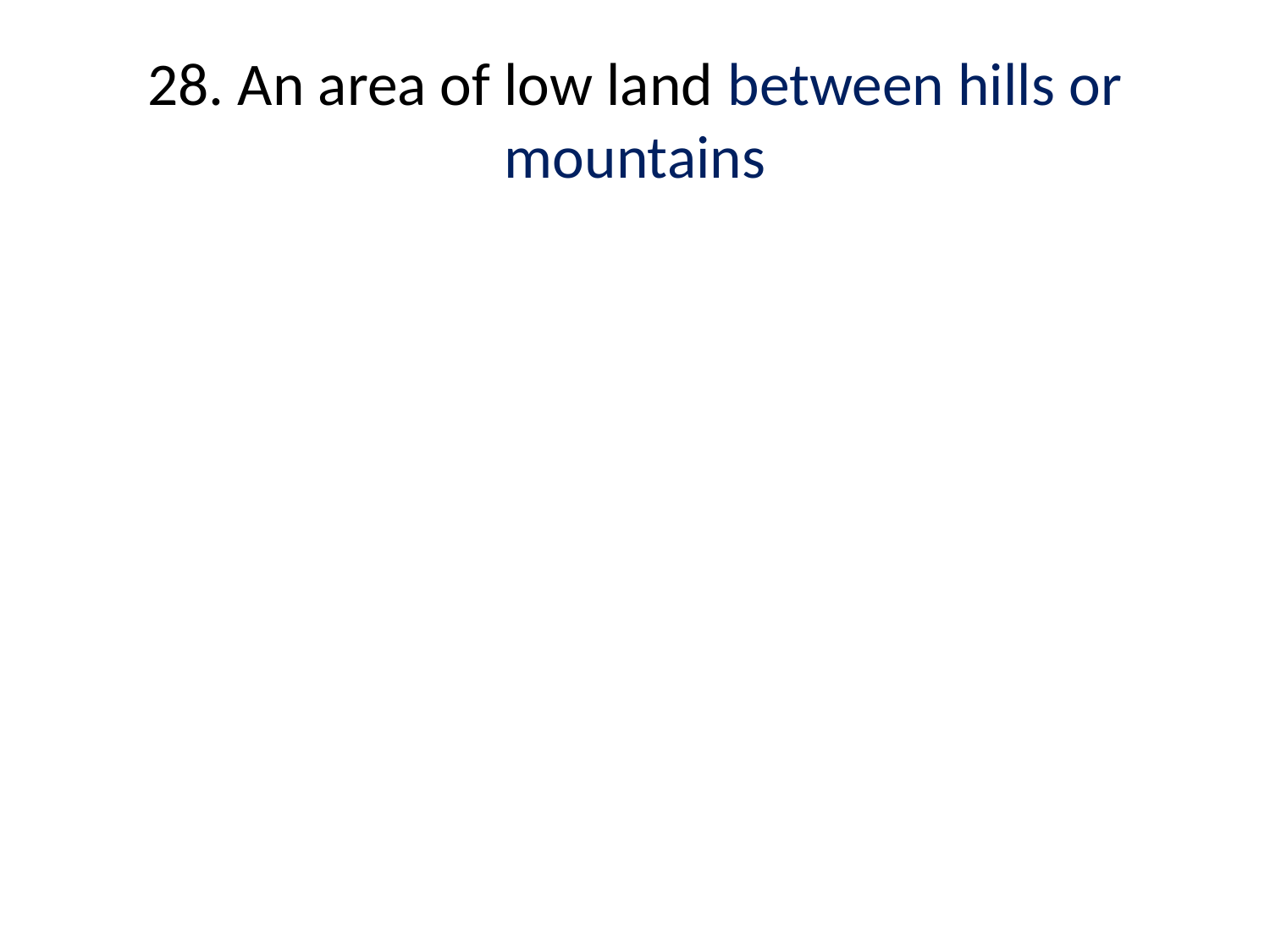

# 28. An area of low land between hills or mountains